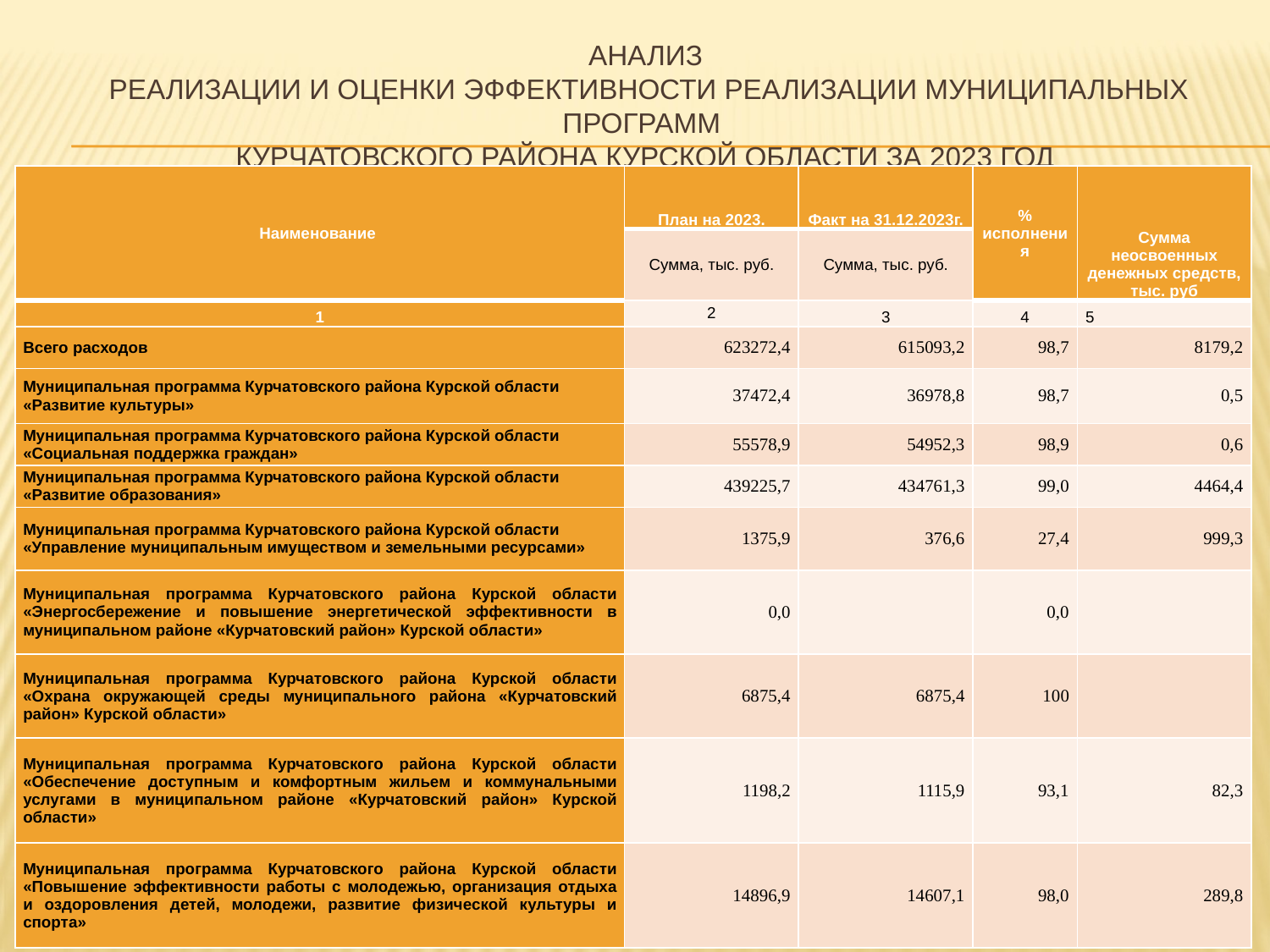

# Анализ реализации и оценки эффективности реализации муниципальных программ Курчатовского района Курской области за 2023 год
| Наименование | План на 2023. | Факт на 31.12.2023г. | % исполнения | Сумма неосвоенных денежных средств, тыс. руб |
| --- | --- | --- | --- | --- |
|  | Сумма, тыс. руб. | Сумма, тыс. руб. |  |  |
| 1 | 2 | 3 | 4 | 5 |
| Всего расходов | 623272,4 | 615093,2 | 98,7 | 8179,2 |
| Муниципальная программа Курчатовского района Курской области «Развитие культуры» | 37472,4 | 36978,8 | 98,7 | 0,5 |
| Муниципальная программа Курчатовского района Курской области «Социальная поддержка граждан» | 55578,9 | 54952,3 | 98,9 | 0,6 |
| Муниципальная программа Курчатовского района Курской области «Развитие образования» | 439225,7 | 434761,3 | 99,0 | 4464,4 |
| Муниципальная программа Курчатовского района Курской области «Управление муниципальным имуществом и земельными ресурсами» | 1375,9 | 376,6 | 27,4 | 999,3 |
| Муниципальная программа Курчатовского района Курской области «Энергосбережение и повышение энергетической эффективности в муниципальном районе «Курчатовский район» Курской области» | 0,0 |  | 0,0 |  |
| Муниципальная программа Курчатовского района Курской области «Охрана окружающей среды муниципального района «Курчатовский район» Курской области» | 6875,4 | 6875,4 | 100 |  |
| Муниципальная программа Курчатовского района Курской области «Обеспечение доступным и комфортным жильем и коммунальными услугами в муниципальном районе «Курчатовский район» Курской области» | 1198,2 | 1115,9 | 93,1 | 82,3 |
| Муниципальная программа Курчатовского района Курской области «Повышение эффективности работы с молодежью, организация отдыха и оздоровления детей, молодежи, развитие физической культуры и спорта» | 14896,9 | 14607,1 | 98,0 | 289,8 |